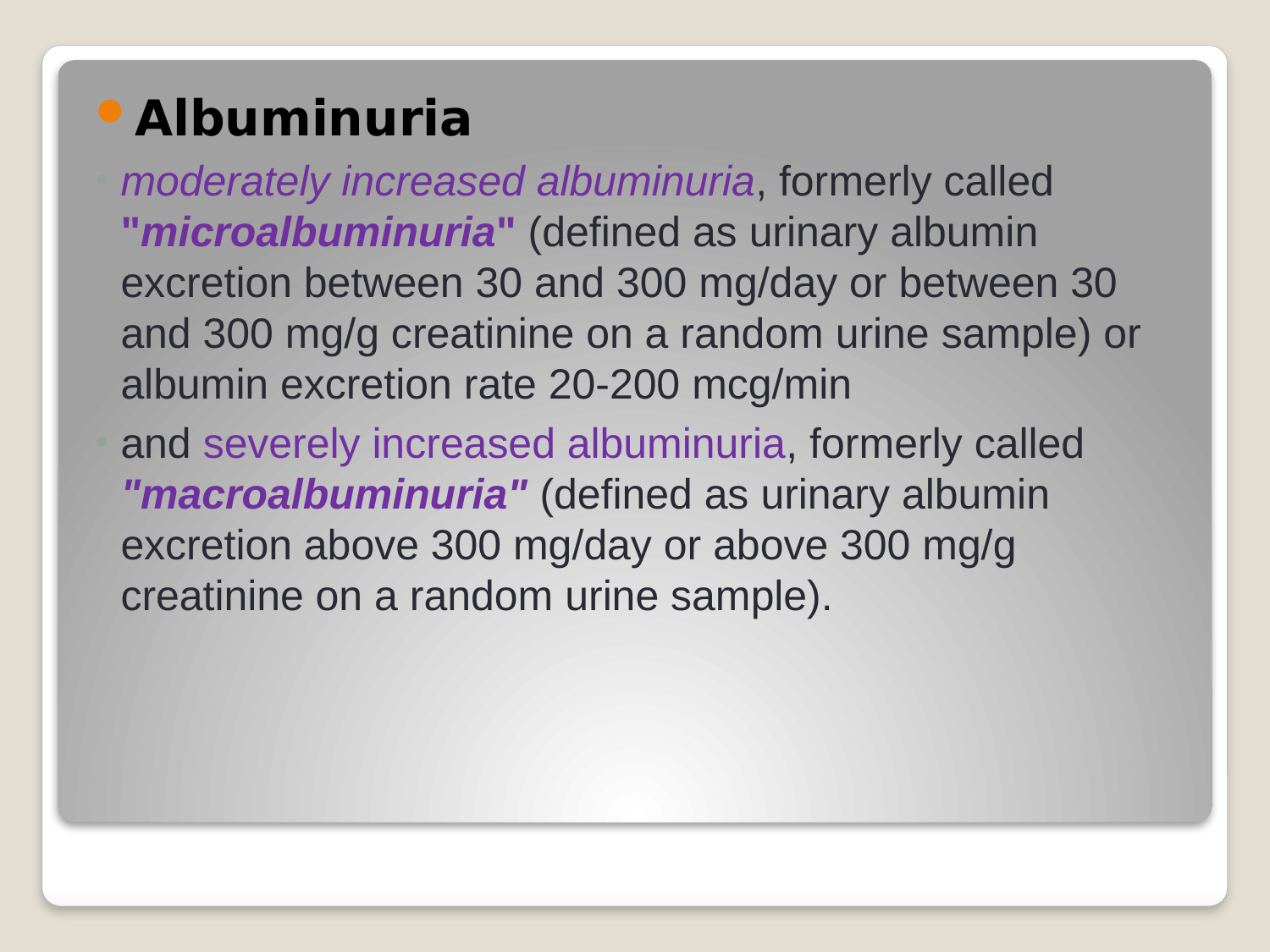

Albuminuria
moderately increased albuminuria, formerly called "microalbuminuria" (defined as urinary albumin excretion between 30 and 300 mg/day or between 30 and 300 mg/g creatinine on a random urine sample) or albumin excretion rate 20-200 mcg/min
and severely increased albuminuria, formerly called "macroalbuminuria" (defined as urinary albumin excretion above 300 mg/day or above 300 mg/g creatinine on a random urine sample).

#